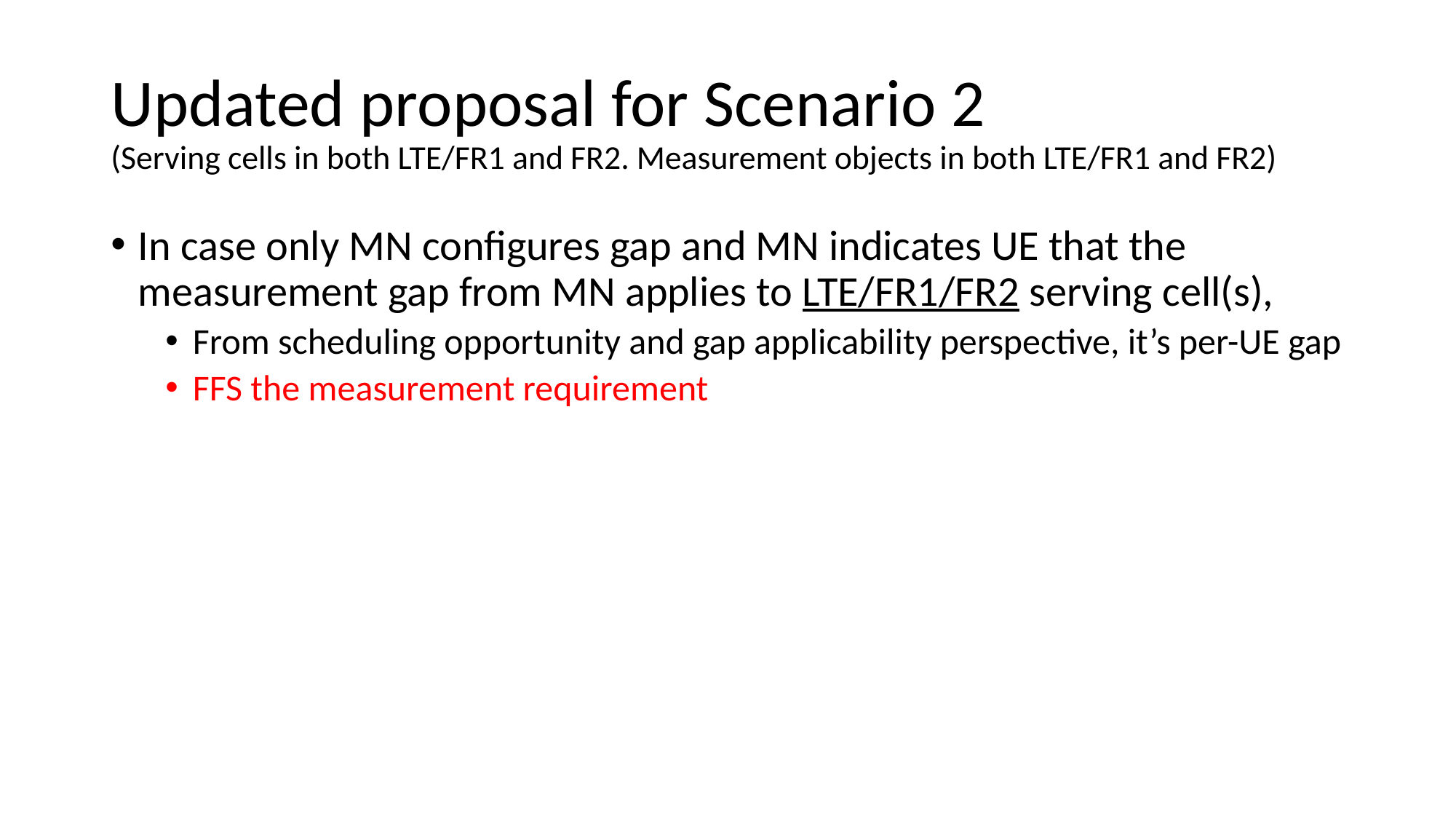

# Updated proposal for Scenario 2 (Serving cells in both LTE/FR1 and FR2. Measurement objects in both LTE/FR1 and FR2)
In case only MN configures gap and MN indicates UE that the measurement gap from MN applies to LTE/FR1/FR2 serving cell(s),
From scheduling opportunity and gap applicability perspective, it’s per-UE gap
FFS the measurement requirement